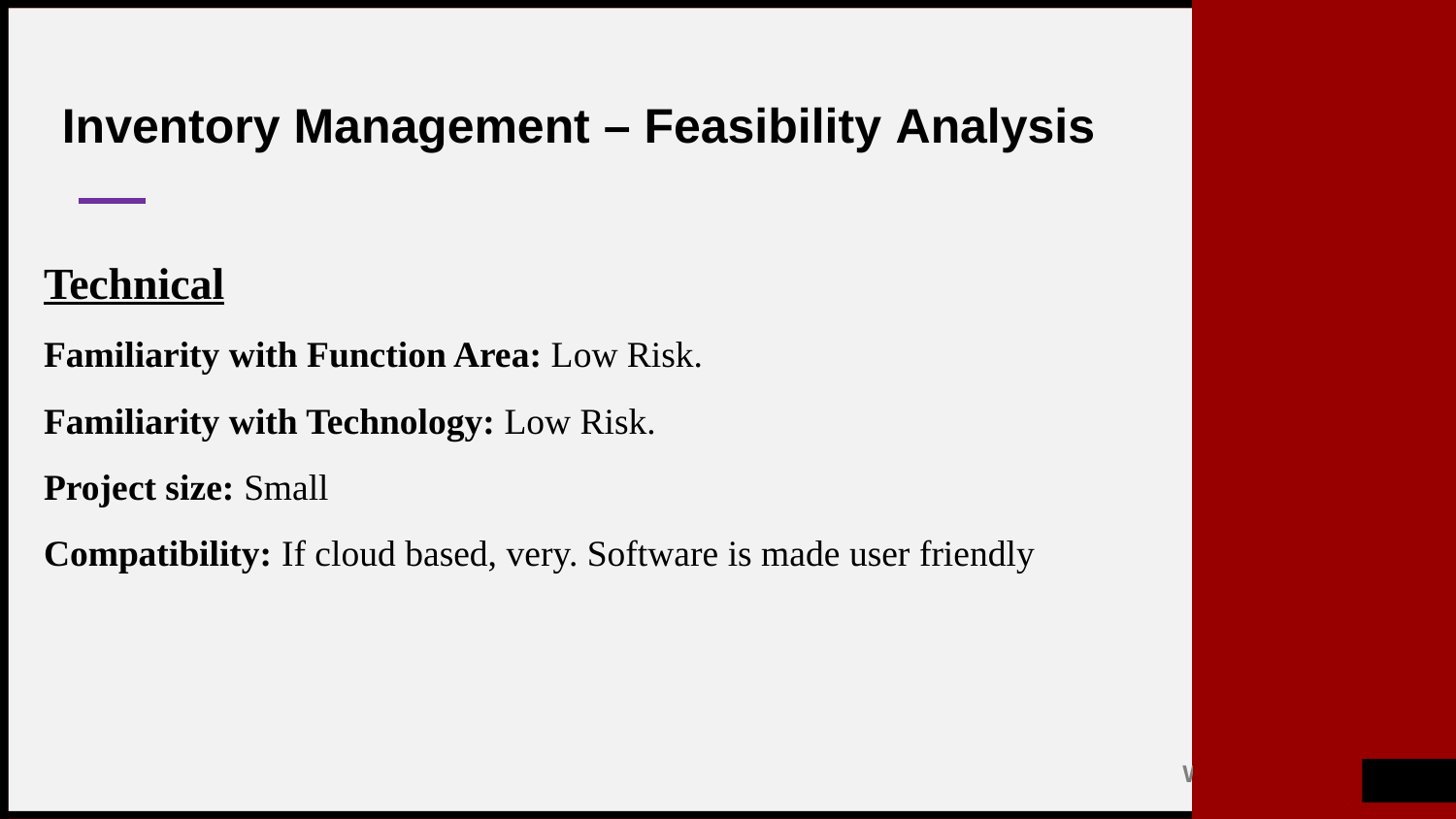

# Inventory Management – Feasibility Analysis
Technical
Familiarity with Function Area: Low Risk.
Familiarity with Technology: Low Risk.
Project size: Small
Compatibility: If cloud based, very. Software is made user friendly